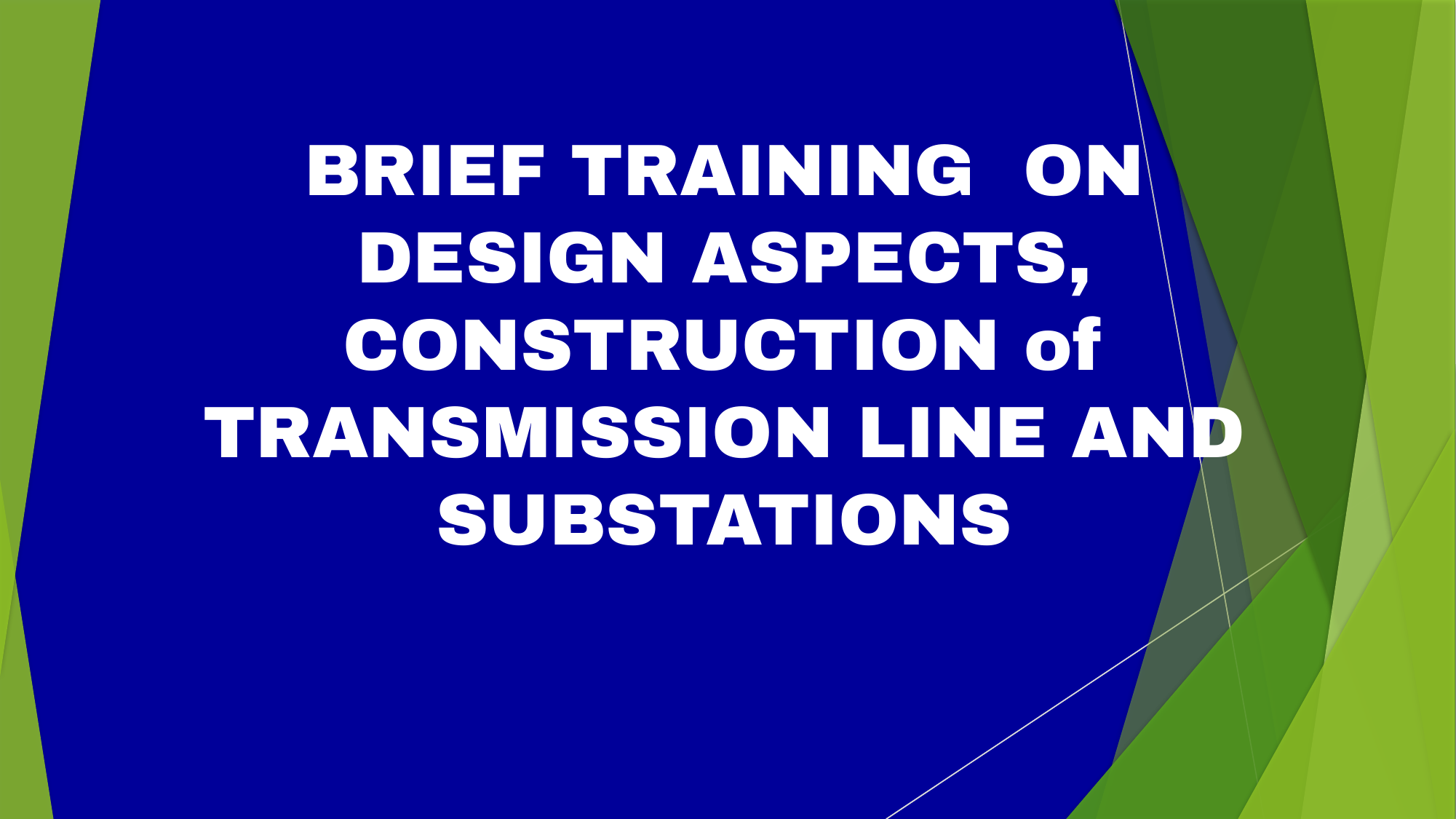

BRIEF TRAINING  ON DESIGN ASPECTS, CONSTRUCTION of TRANSMISSION LINE AND SUBSTATIONS